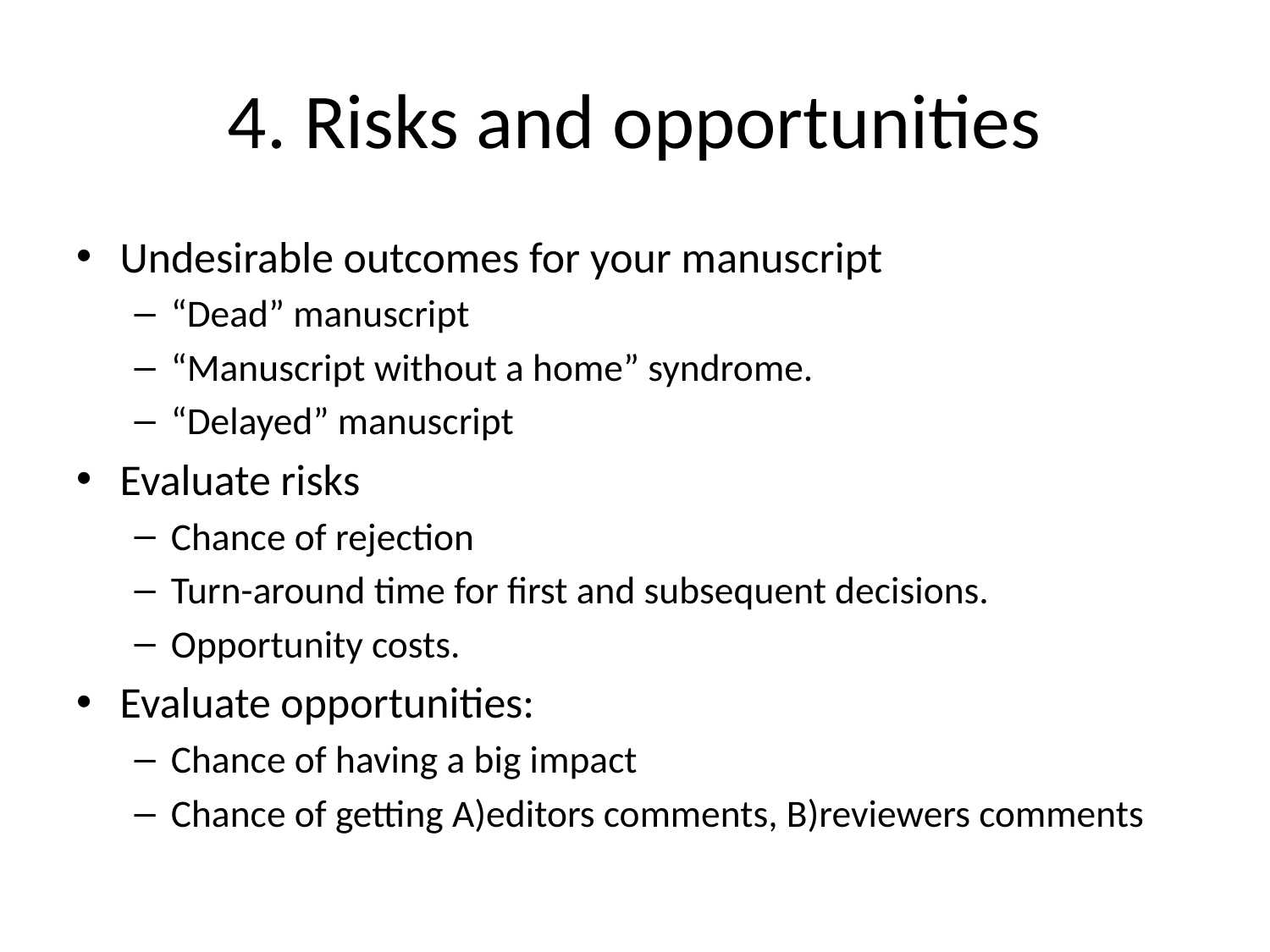

# 4. Risks and opportunities
Undesirable outcomes for your manuscript
“Dead” manuscript
“Manuscript without a home” syndrome.
“Delayed” manuscript
Evaluate risks
Chance of rejection
Turn-around time for first and subsequent decisions.
Opportunity costs.
Evaluate opportunities:
Chance of having a big impact
Chance of getting A)editors comments, B)reviewers comments